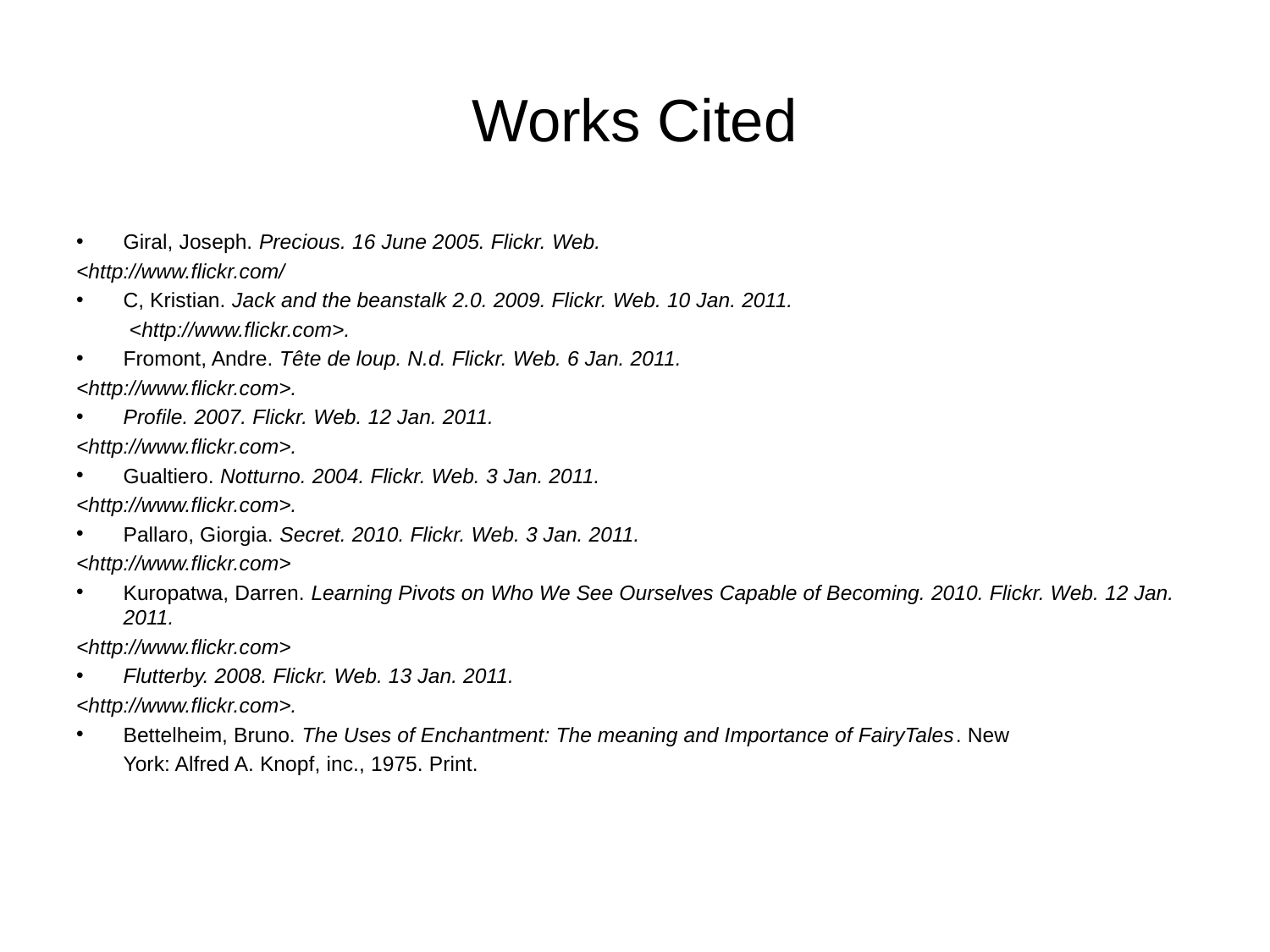

# Works Cited
Giral, Joseph. Precious. 16 June 2005. Flickr. Web.
<http://www.flickr.com/
C, Kristian. Jack and the beanstalk 2.0. 2009. Flickr. Web. 10 Jan. 2011.
	 <http://www.flickr.com>.
Fromont, Andre. Tête de loup. N.d. Flickr. Web. 6 Jan. 2011.
<http://www.flickr.com>.
Profile. 2007. Flickr. Web. 12 Jan. 2011.
<http://www.flickr.com>.
Gualtiero. Notturno. 2004. Flickr. Web. 3 Jan. 2011.
<http://www.flickr.com>.
Pallaro, Giorgia. Secret. 2010. Flickr. Web. 3 Jan. 2011.
<http://www.flickr.com>
Kuropatwa, Darren. Learning Pivots on Who We See Ourselves Capable of Becoming. 2010. Flickr. Web. 12 Jan. 2011.
<http://www.flickr.com>
Flutterby. 2008. Flickr. Web. 13 Jan. 2011.
<http://www.flickr.com>.
Bettelheim, Bruno. The Uses of Enchantment: The meaning and Importance of FairyTales. New
	York: Alfred A. Knopf, inc., 1975. Print.